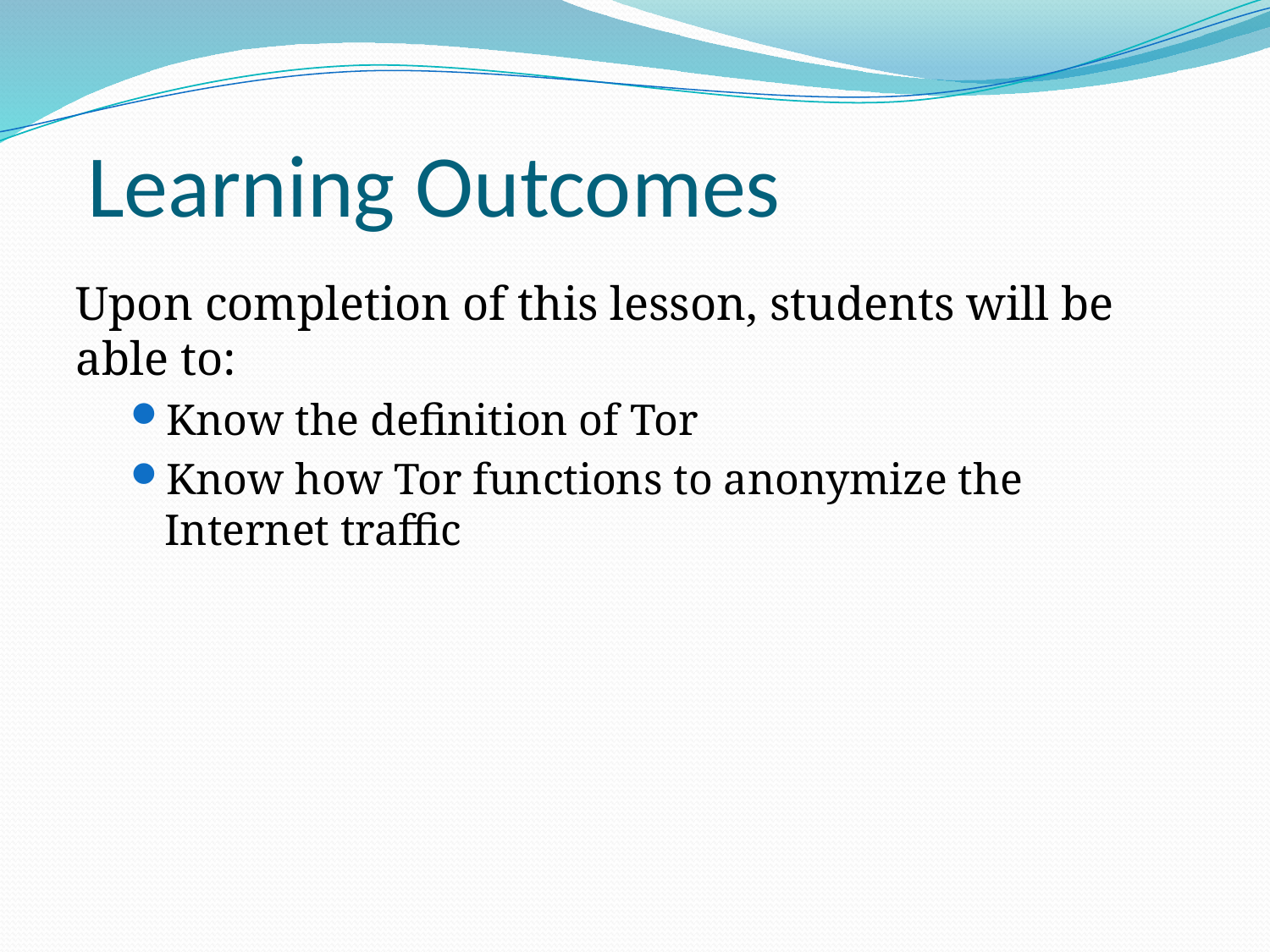

# Learning Outcomes
Upon completion of this lesson, students will be able to:
Know the definition of Tor
Know how Tor functions to anonymize the Internet traffic